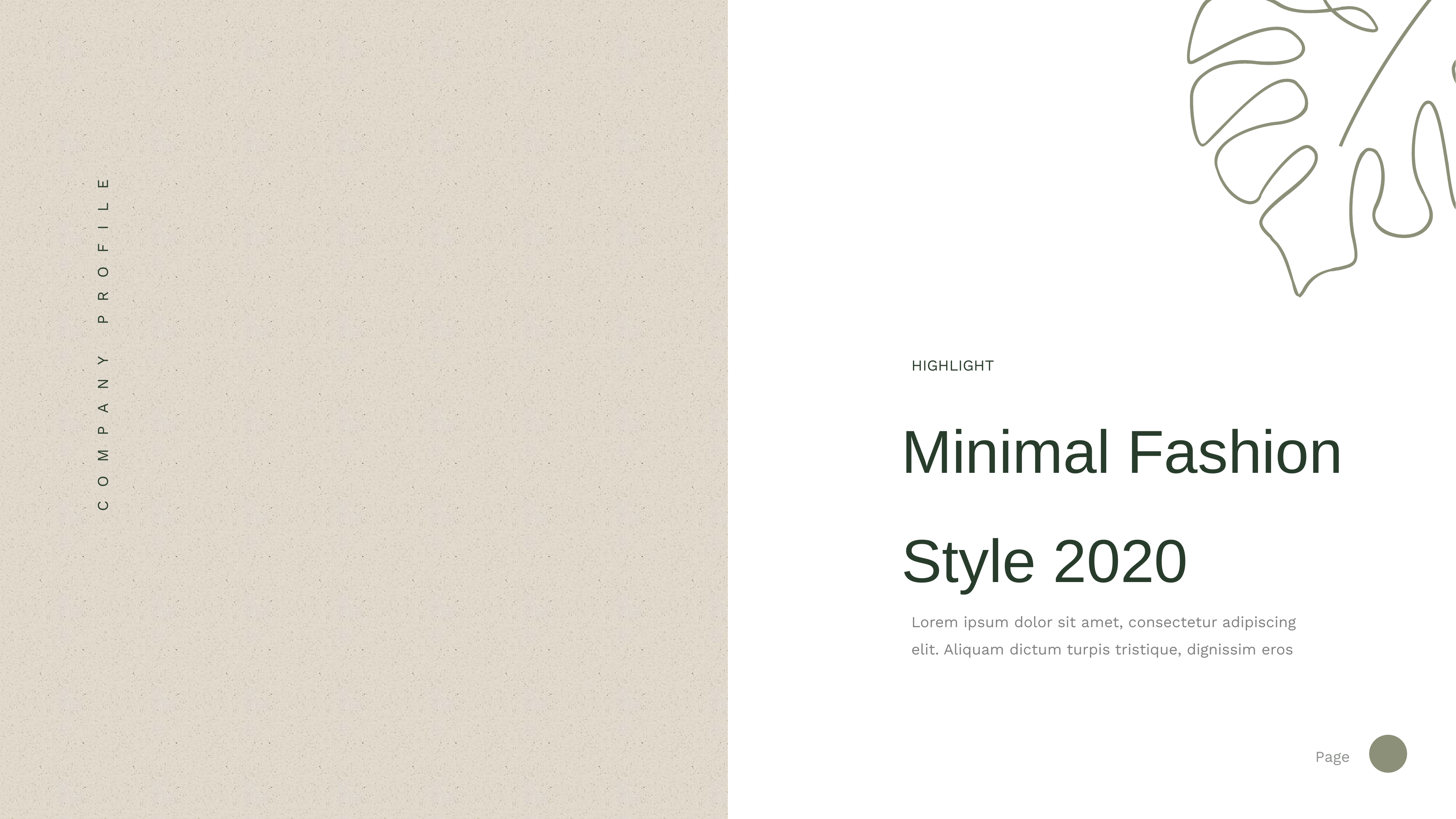

COMPANY PROFILE
HIGHLIGHT
Minimal Fashion Style 2020
Lorem ipsum dolor sit amet, consectetur adipiscing elit. Aliquam dictum turpis tristique, dignissim eros

Page
16